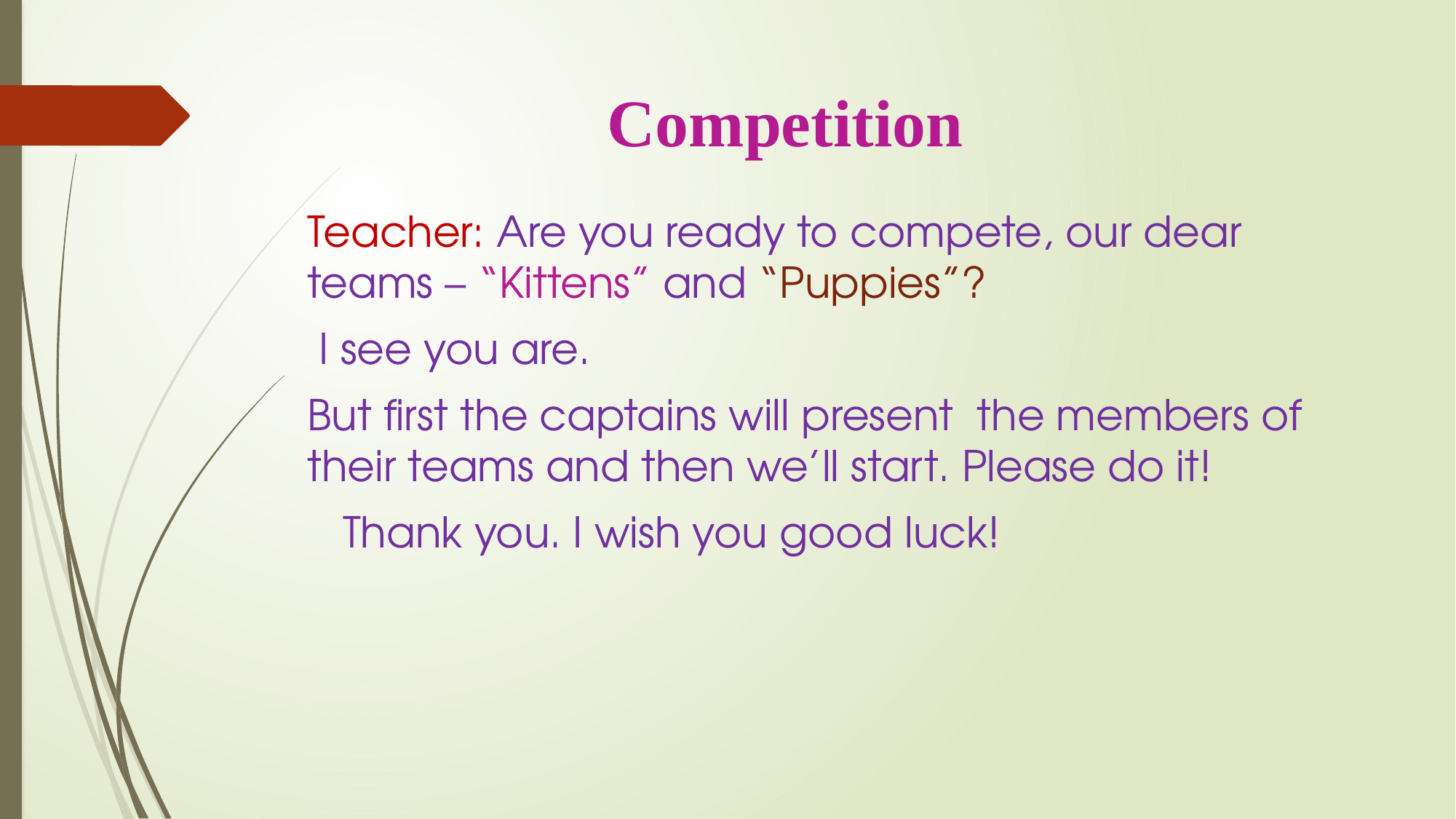

# Competition
Teacher: Are you ready to compete, our dear teams – “Kittens” and “Puppies”?
 I see you are.
But first the captains will present  the members of their teams and then we’ll start. Please do it!
   Thank you. I wish you good luck!